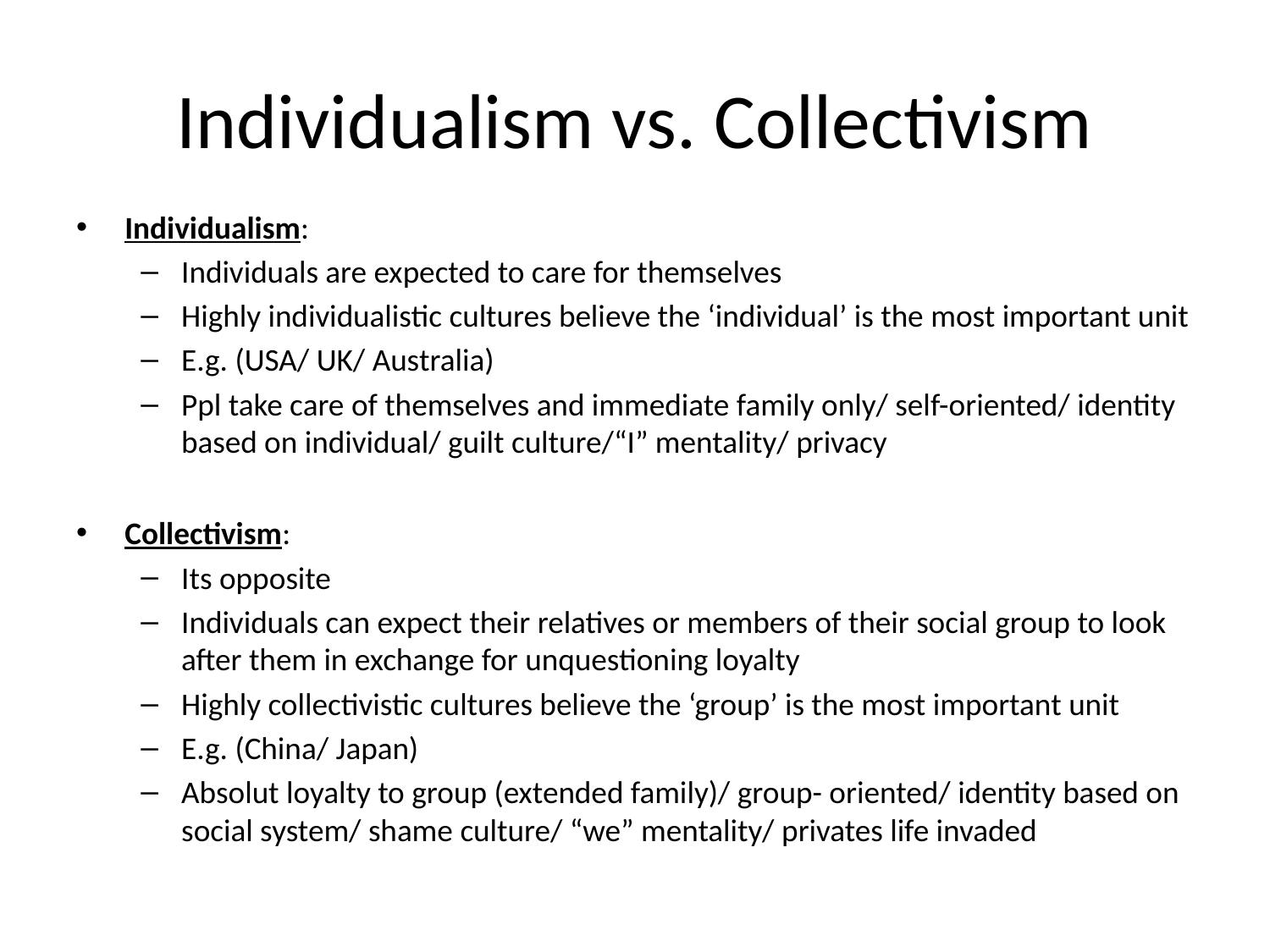

# Individualism vs. Collectivism
Individualism:
Individuals are expected to care for themselves
Highly individualistic cultures believe the ‘individual’ is the most important unit
E.g. (USA/ UK/ Australia)
Ppl take care of themselves and immediate family only/ self-oriented/ identity based on individual/ guilt culture/“I” mentality/ privacy

Collectivism:
Its opposite
Individuals can expect their relatives or members of their social group to look after them in exchange for unquestioning loyalty
Highly collectivistic cultures believe the ‘group’ is the most important unit
E.g. (China/ Japan)
Absolut loyalty to group (extended family)/ group- oriented/ identity based on social system/ shame culture/ “we” mentality/ privates life invaded